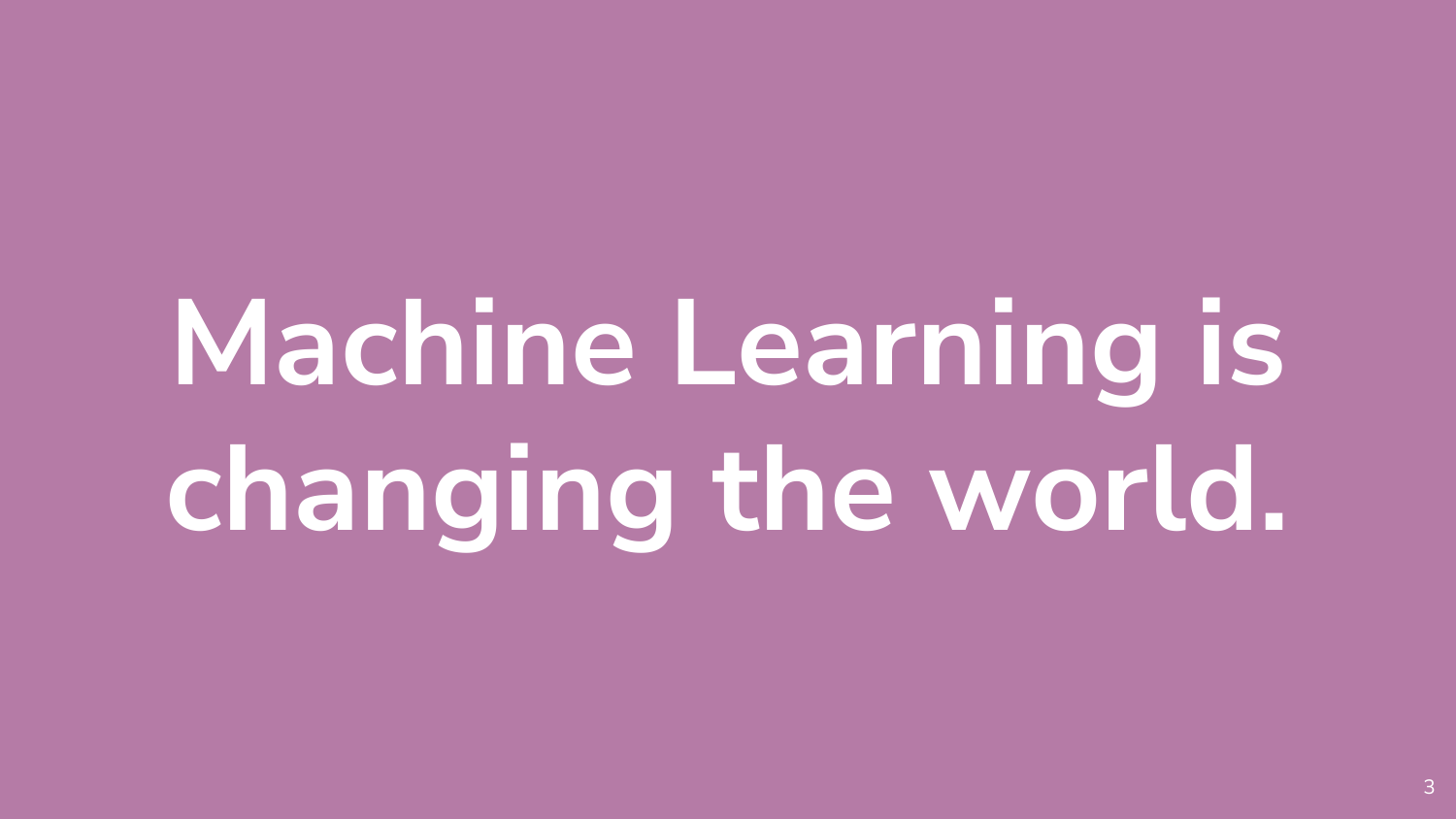

Machine Learning is changing the world.
3